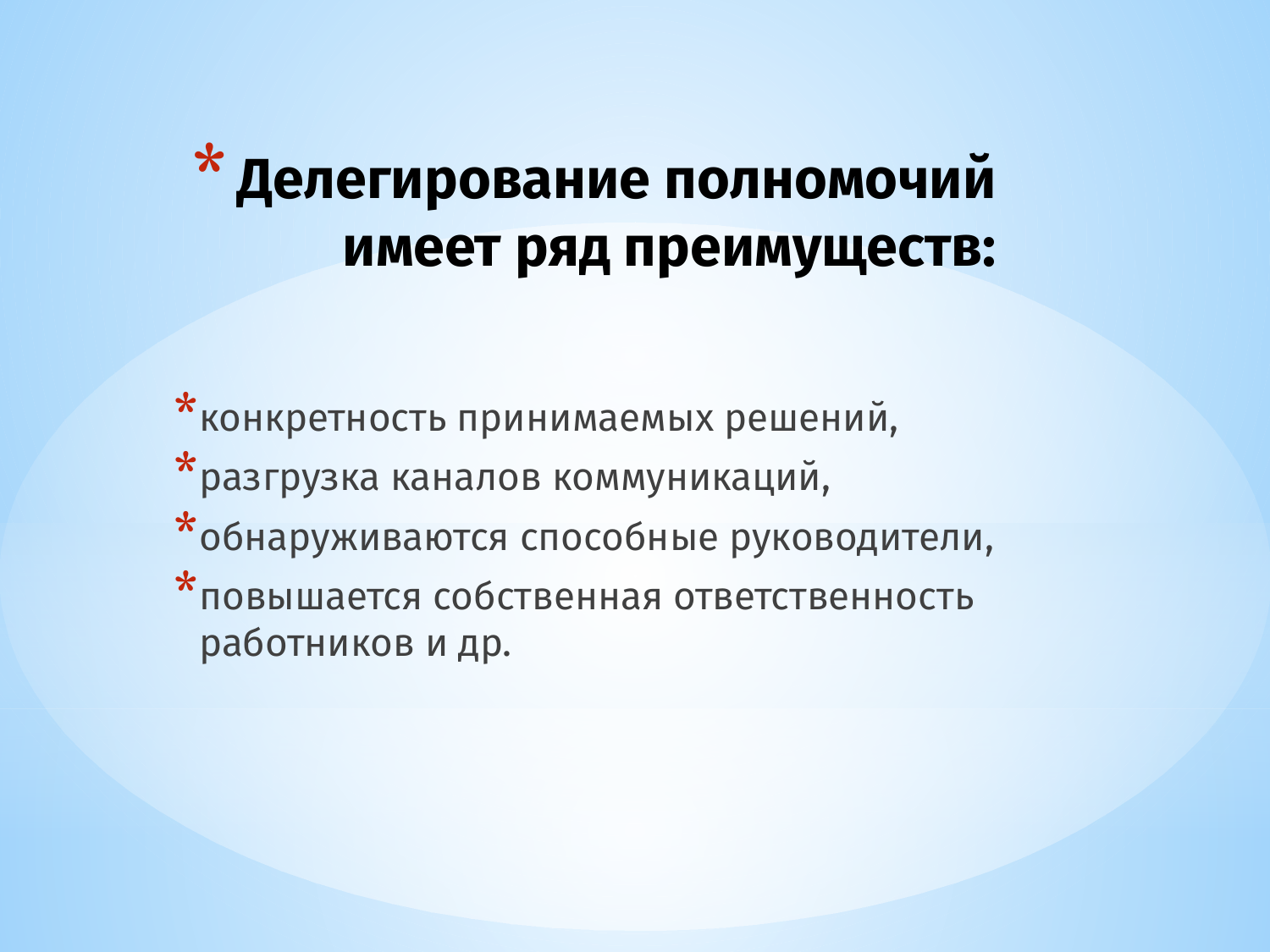

# Делегирование полномочий имеет ряд преимуществ:
конкретность принимаемых решений,
разгрузка каналов коммуникаций,
обнаруживаются способные руководители,
повышается собственная ответственность работников и др.